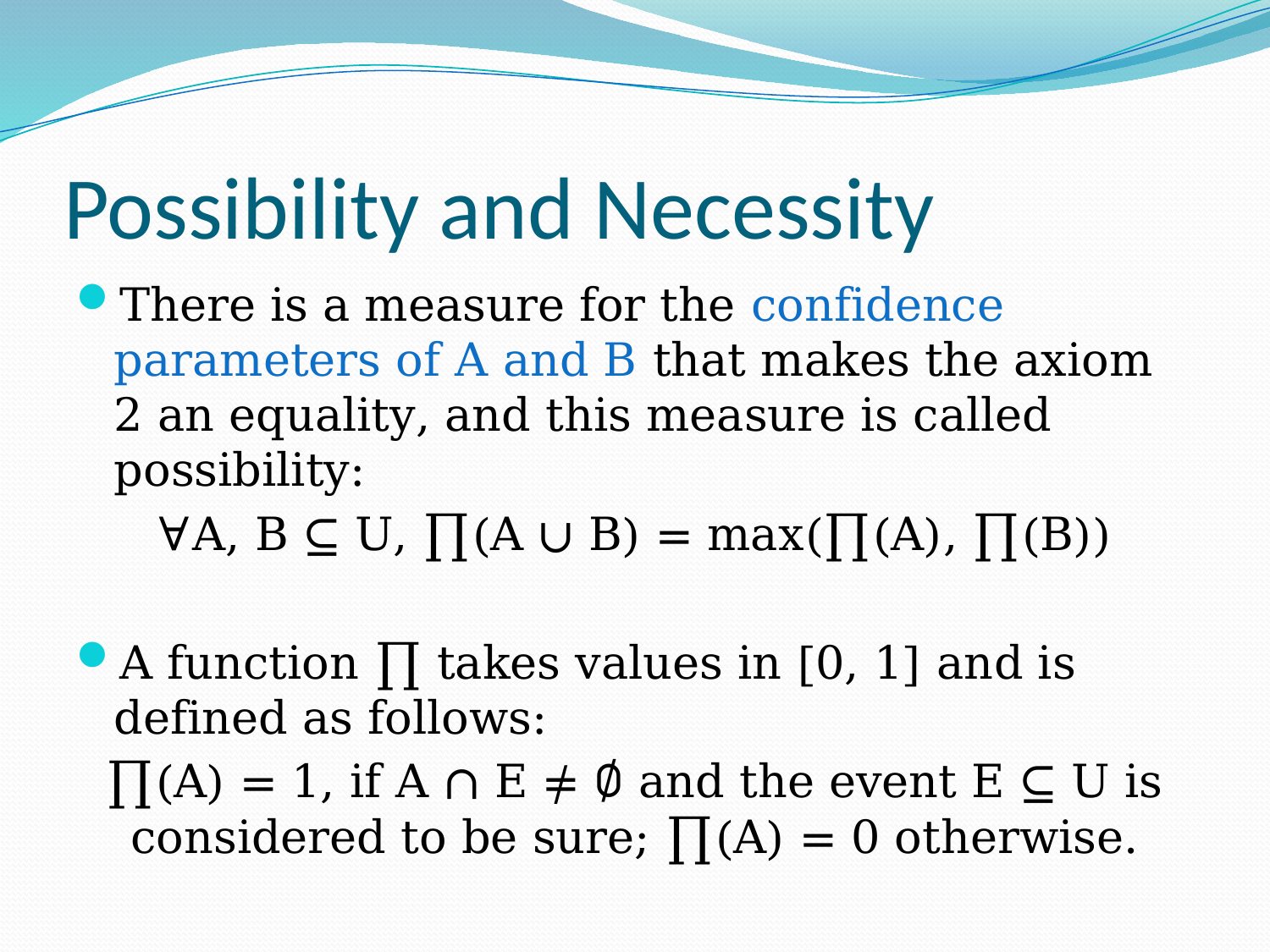

# Possibility and Necessity
There is a measure for the confidence parameters of A and B that makes the axiom 2 an equality, and this measure is called possibility:
∀A, B ⊆ U, ∏(A ∪ B) = max(∏(A), ∏(B))

A function ∏ takes values in [0, 1] and is defined as follows:
∏(A) = 1, if A ∩ E ≠ ∅ and the event E ⊆ U is considered to be sure; ∏(A) = 0 otherwise.